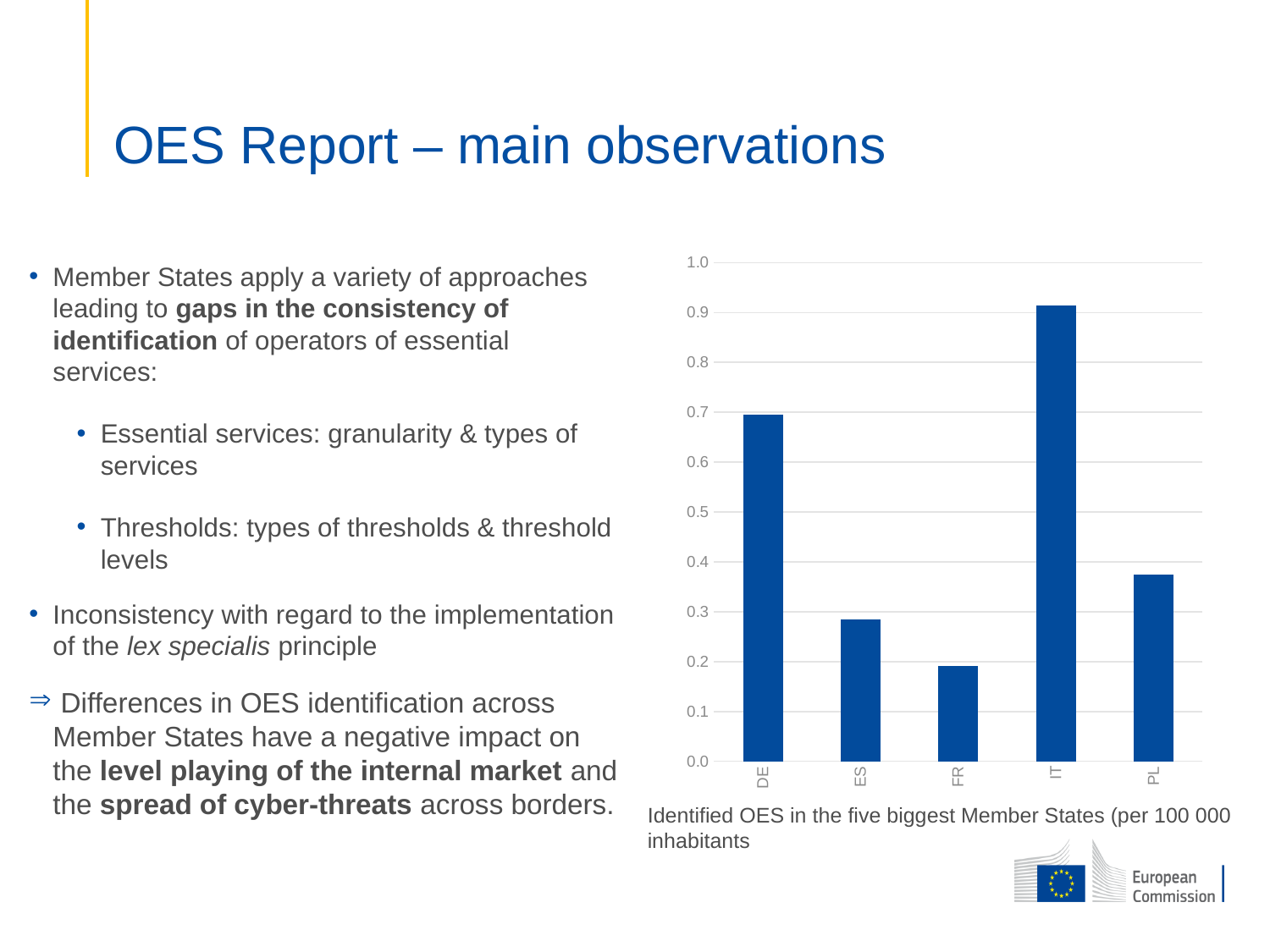

# OES Report – main observations
Member States apply a variety of approaches leading to gaps in the consistency of identification of operators of essential services:
Essential services: granularity & types of services
Thresholds: types of thresholds & threshold levels
Inconsistency with regard to the implementation of the lex specialis principle
 Differences in OES identification across Member States have a negative impact on the level playing of the internal market and the spread of cyber-threats across borders.

### Chart

| Category |  |
|---|---|
| DE | 0.6943632115561233 |
| ES | 0.28370599728042006 |
| FR | 0.18958312953768902 |
| IT | 0.9127002236115547 |
| PL | 0.37395026629999173 |
Identified OES in the five biggest Member States (per 100 000 inhabitants